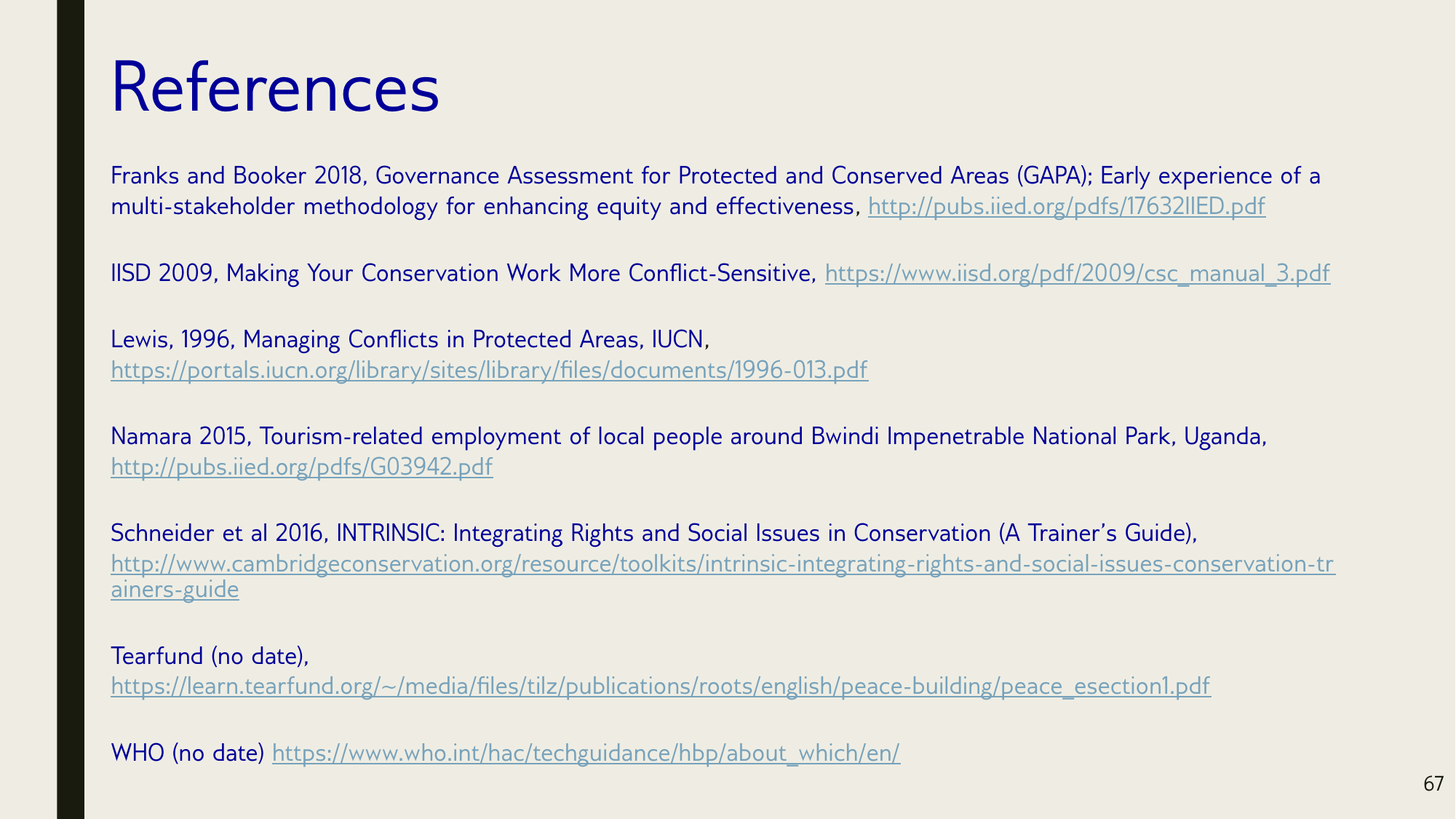

# References
Franks and Booker 2018, Governance Assessment for Protected and Conserved Areas (GAPA); Early experience of a multi-stakeholder methodology for enhancing equity and effectiveness, http://pubs.iied.org/pdfs/17632IIED.pdf

IISD 2009, Making Your Conservation Work More Conflict-Sensitive, https://www.iisd.org/pdf/2009/csc_manual_3.pdf

Lewis, 1996, Managing Conflicts in Protected Areas, IUCN, https://portals.iucn.org/library/sites/library/files/documents/1996-013.pdf

Namara 2015, Tourism-related employment of local people around Bwindi Impenetrable National Park, Uganda, http://pubs.iied.org/pdfs/G03942.pdf

Schneider et al 2016, INTRINSIC: Integrating Rights and Social Issues in Conservation (A Trainer’s Guide), http://www.cambridgeconservation.org/resource/toolkits/intrinsic-integrating-rights-and-social-issues-conservation-trainers-guide

Tearfund (no date), https://learn.tearfund.org/~/media/files/tilz/publications/roots/english/peace-building/peace_esection1.pdf

WHO (no date) https://www.who.int/hac/techguidance/hbp/about_which/en/

67